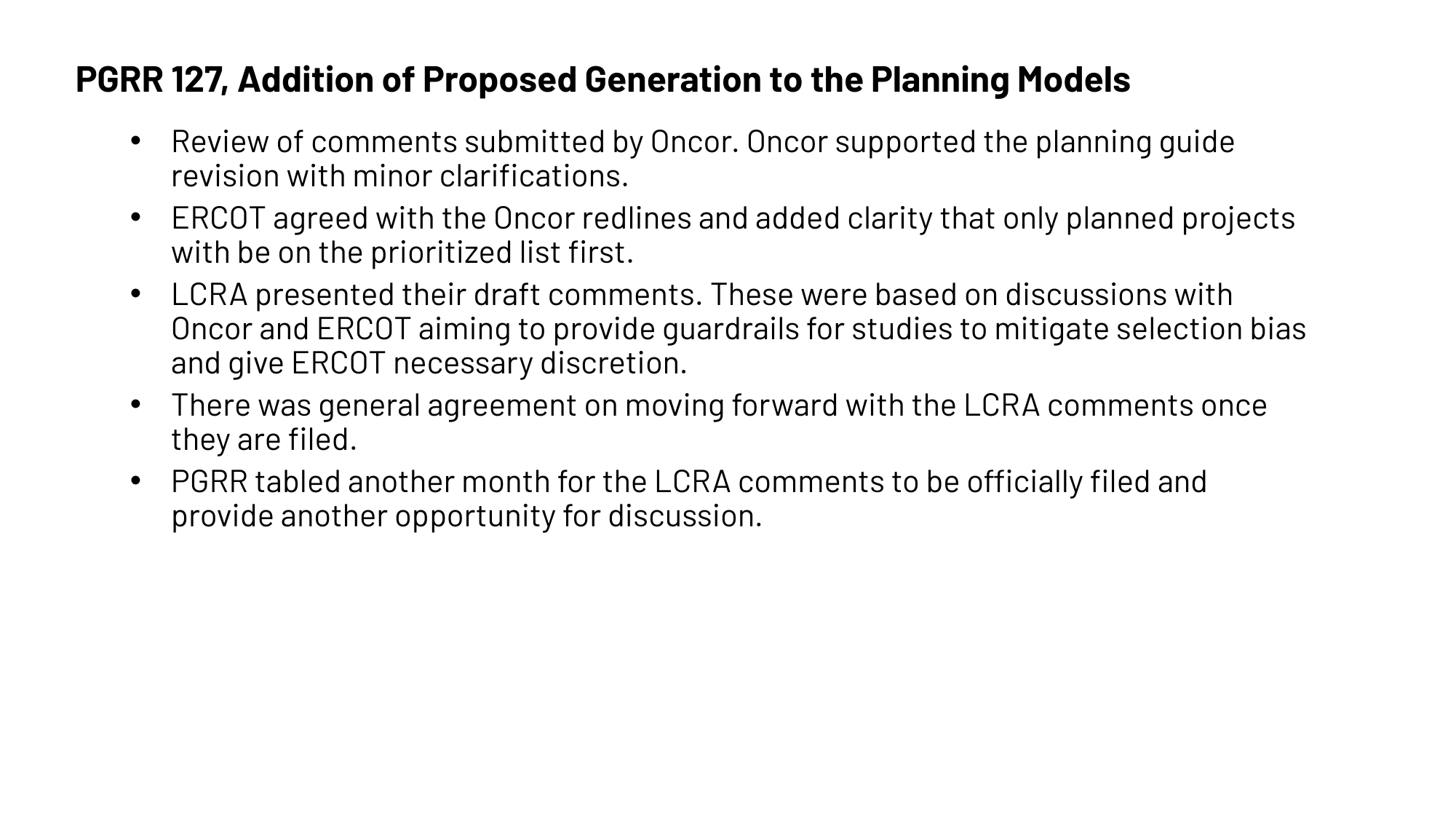

PGRR 127, Addition of Proposed Generation to the Planning Models
Review of comments submitted by Oncor. Oncor supported the planning guide revision with minor clarifications.
ERCOT agreed with the Oncor redlines and added clarity that only planned projects with be on the prioritized list first.
LCRA presented their draft comments. These were based on discussions with Oncor and ERCOT aiming to provide guardrails for studies to mitigate selection bias and give ERCOT necessary discretion.
There was general agreement on moving forward with the LCRA comments once they are filed.
PGRR tabled another month for the LCRA comments to be officially filed and provide another opportunity for discussion.